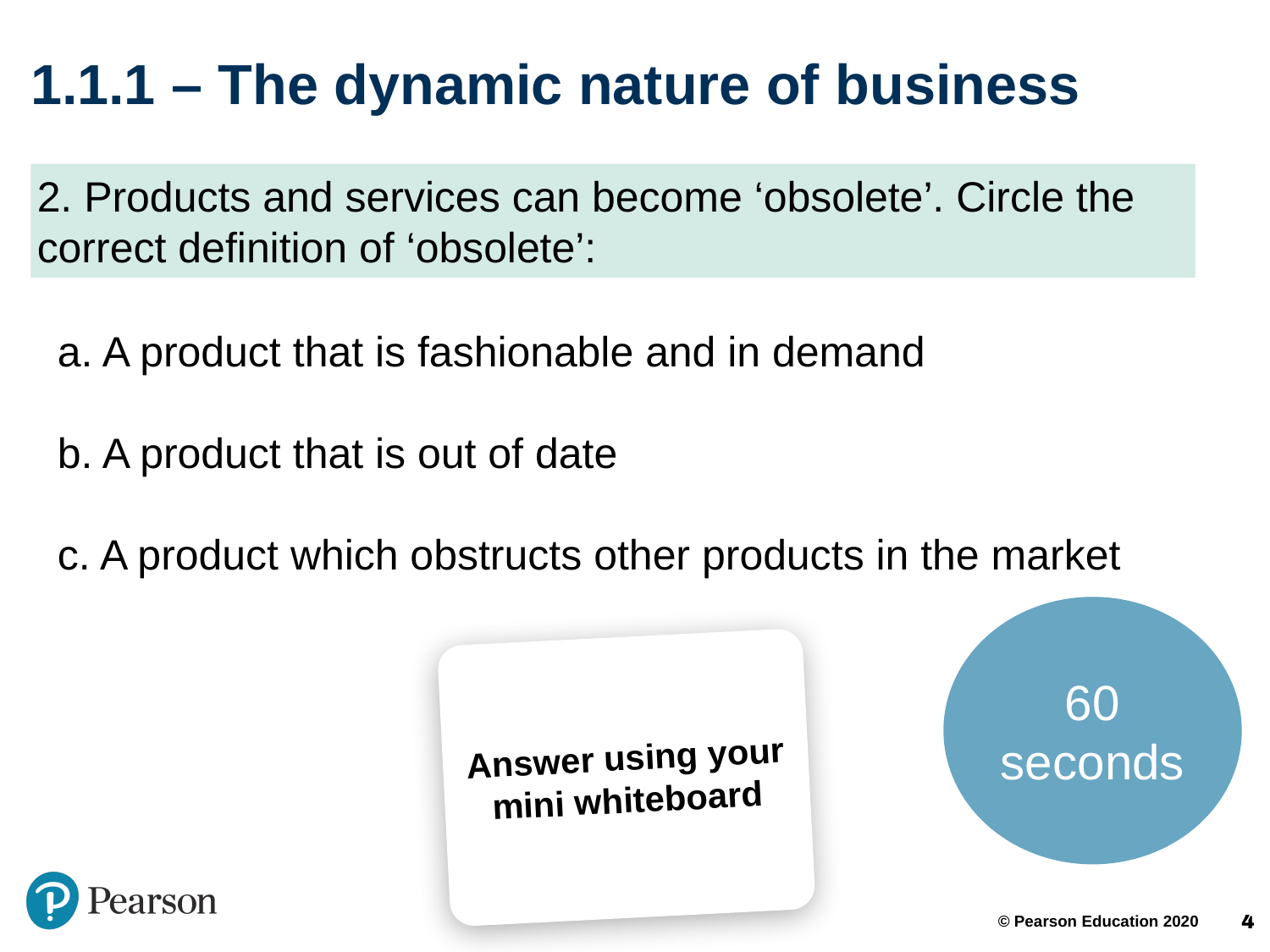

# 1.1.1 – The dynamic nature of business
2. Products and services can become ‘obsolete’. Circle the correct definition of ‘obsolete’:
a. A product that is fashionable and in demand

b. A product that is out of date

c. A product which obstructs other products in the market

60 seconds

Answer using your mini whiteboard

4